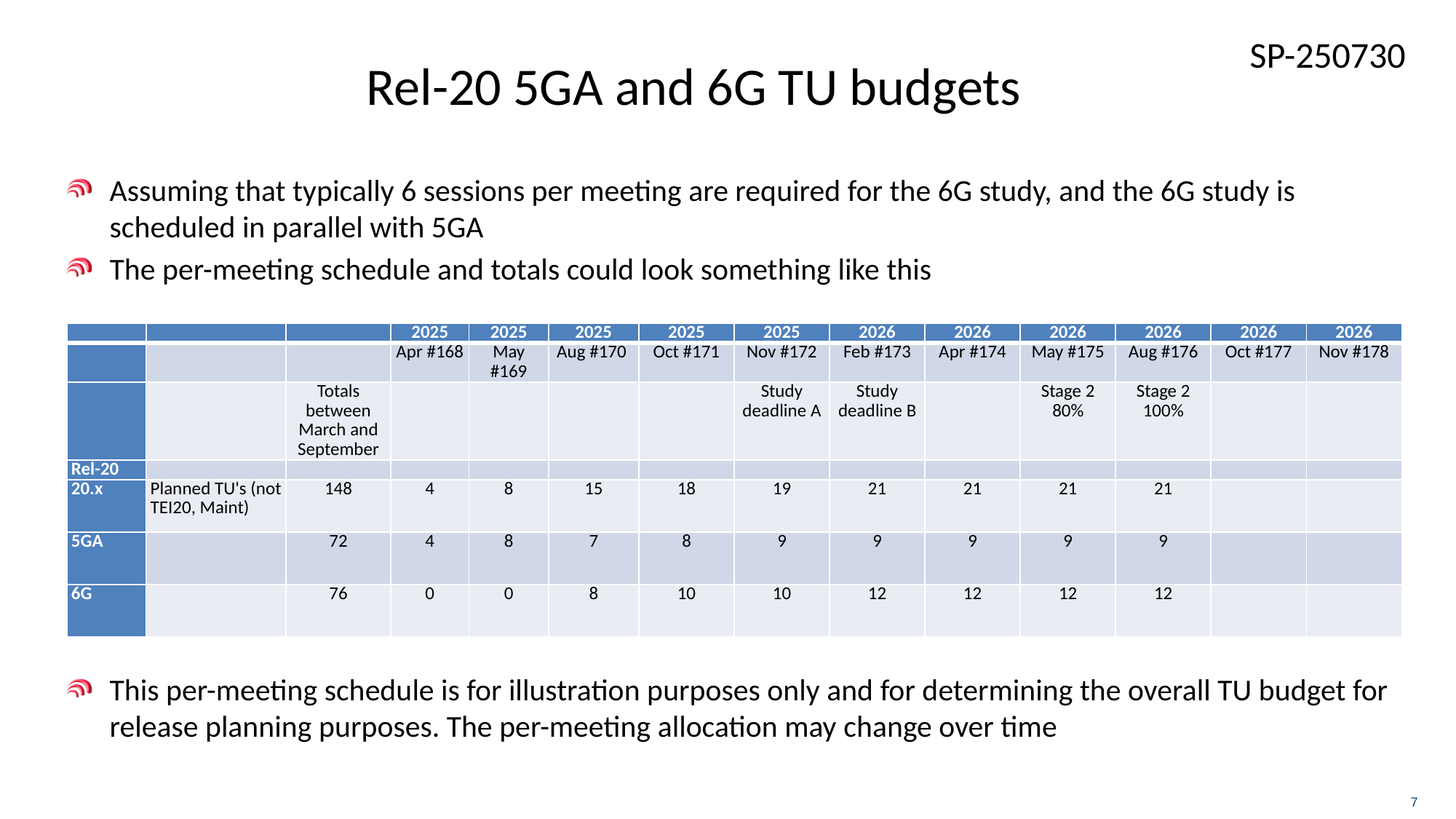

# Rel-20 5GA and 6G TU budgets
Assuming that typically 6 sessions per meeting are required for the 6G study, and the 6G study is scheduled in parallel with 5GA
The per-meeting schedule and totals could look something like this

This per-meeting schedule is for illustration purposes only and for determining the overall TU budget for release planning purposes. The per-meeting allocation may change over time

|  |  |  | 2025 | 2025 | 2025 | 2025 | 2025 | 2026 | 2026 | 2026 | 2026 | 2026 | 2026 |
| --- | --- | --- | --- | --- | --- | --- | --- | --- | --- | --- | --- | --- | --- |
|  |  |  | Apr #168 | May #169 | Aug #170 | Oct #171 | Nov #172 | Feb #173 | Apr #174 | May #175 | Aug #176 | Oct #177 | Nov #178 |
|  |  | Totals between March and September |  |  |  |  | Study deadline A | Study deadline B |  | Stage 2 80% | Stage 2 100% |  |  |
| Rel-20 |  |  |  |  |  |  |  |  |  |  |  |  |  |
| 20.x | Planned TU's (not TEI20, Maint) | 148 | 4 | 8 | 15 | 18 | 19 | 21 | 21 | 21 | 21 |  |  |
| 5GA |  | 72 | 4 | 8 | 7 | 8 | 9 | 9 | 9 | 9 | 9 |  |  |
| 6G |  | 76 | 0 | 0 | 8 | 10 | 10 | 12 | 12 | 12 | 12 |  |  |